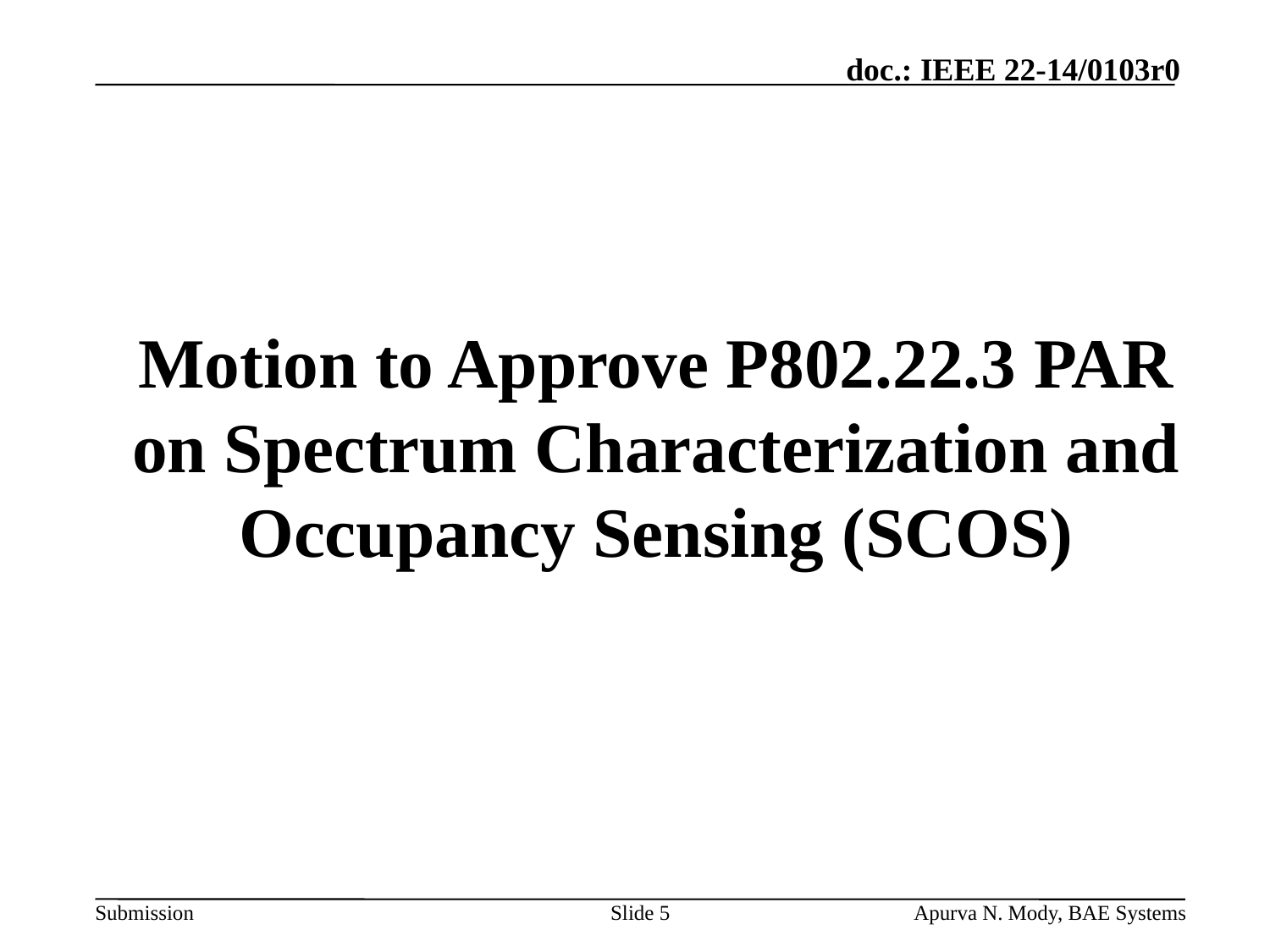

# Motion to Approve P802.22.3 PAR on Spectrum Characterization and Occupancy Sensing (SCOS)
Slide 5
Apurva N. Mody, BAE Systems